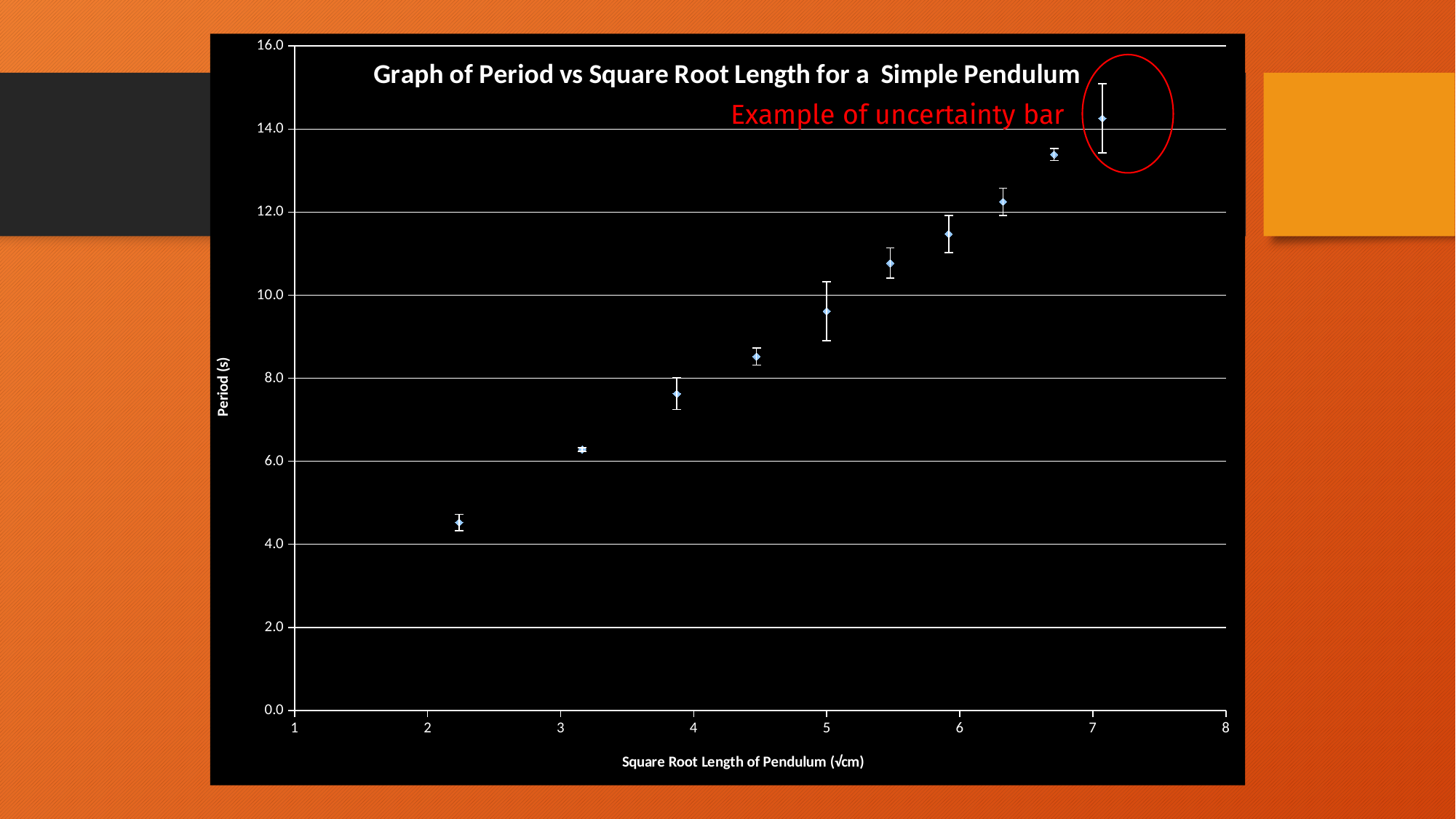

### Chart: Graph of Period vs Square Root Length for a  Simple Pendulum

| Category |  |  |  |
|---|---|---|---|
#
Example of uncertainty bar